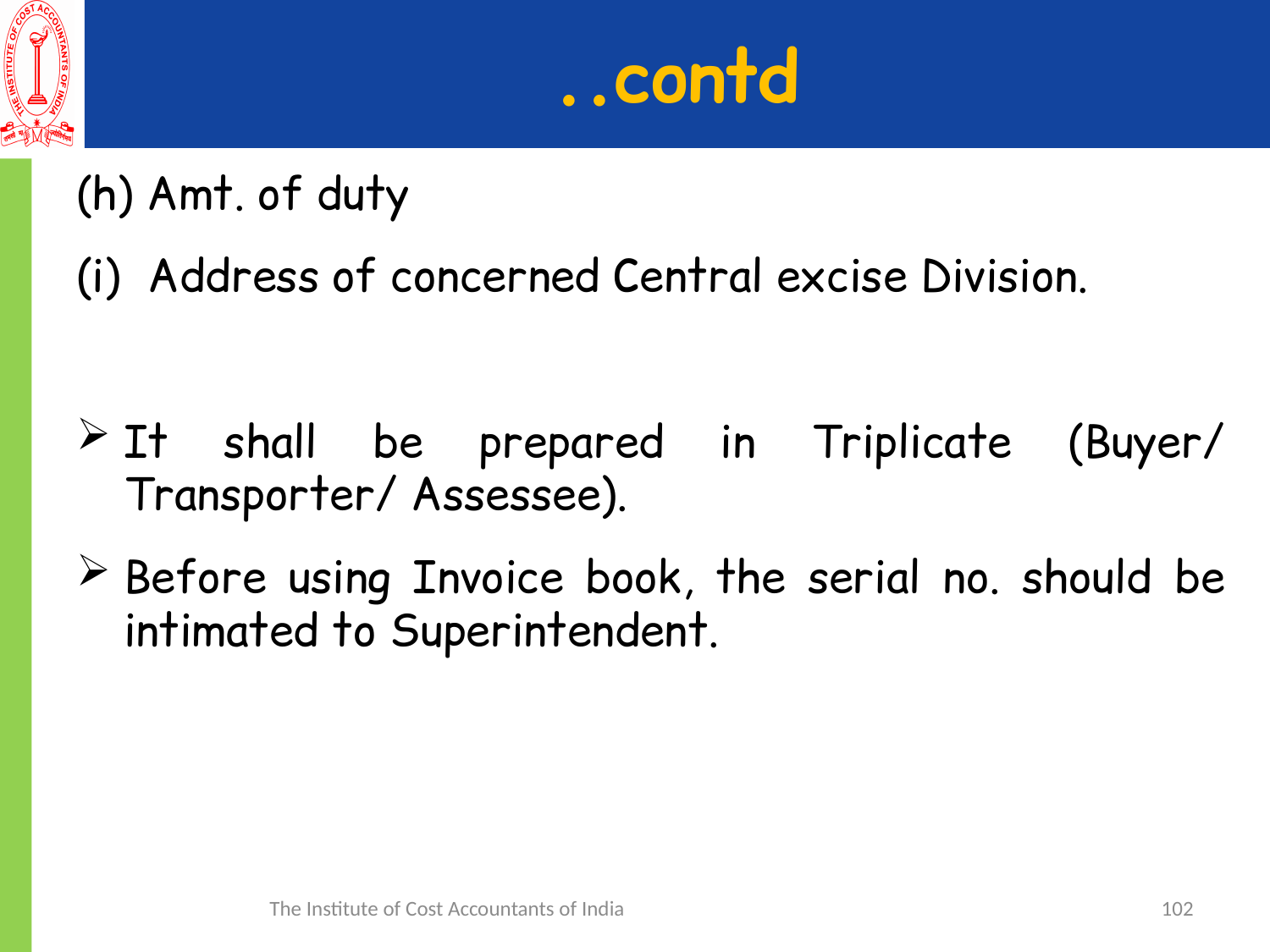

# ..contd
(h) Amt. of duty
Address of concerned Central excise Division.

It shall be prepared in Triplicate (Buyer/ Transporter/ Assessee).
Before using Invoice book, the serial no. should be intimated to Superintendent.

The Institute of Cost Accountants of India
102